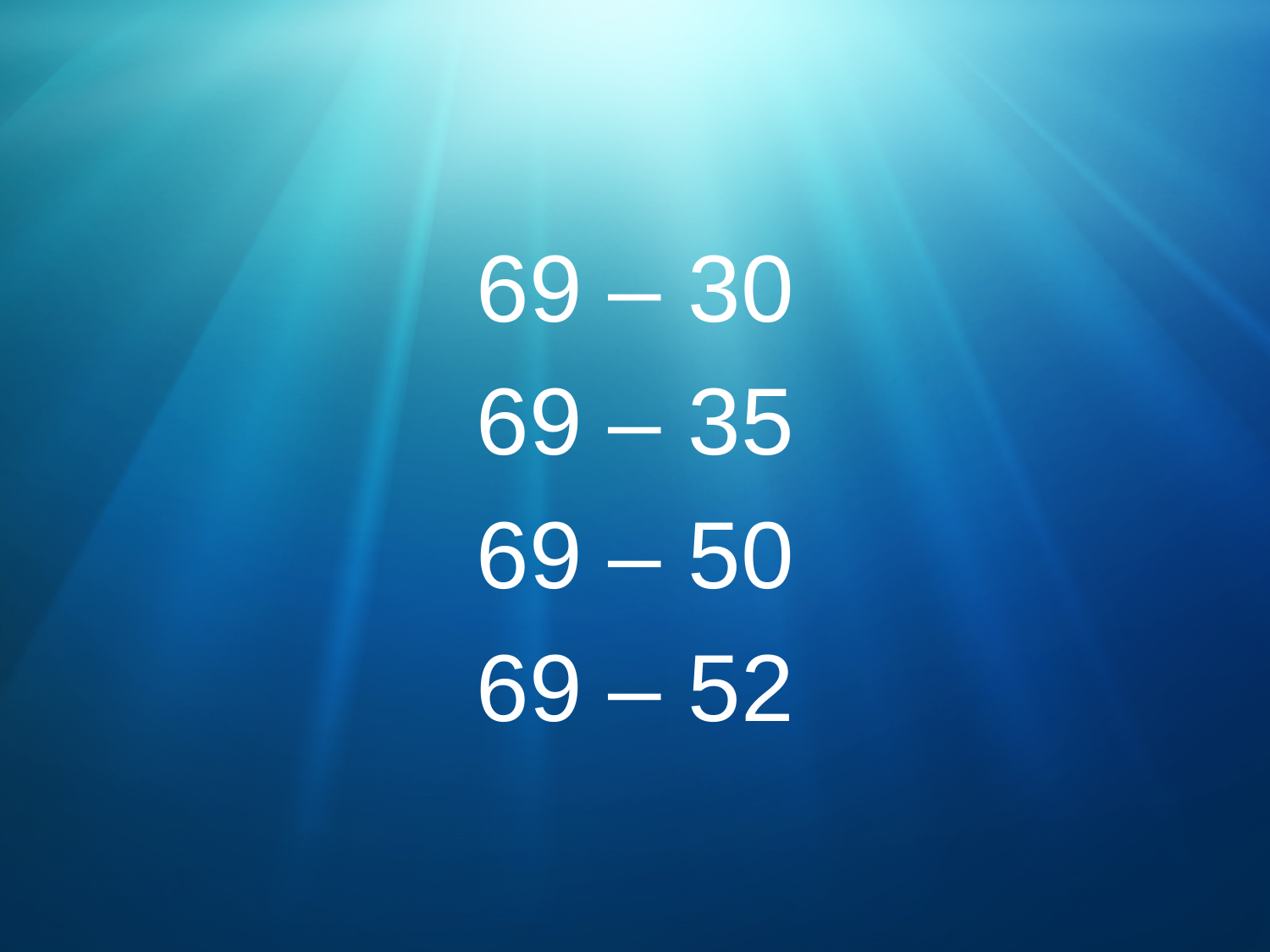

69 – 30
69 – 35
69 – 50
69 – 52